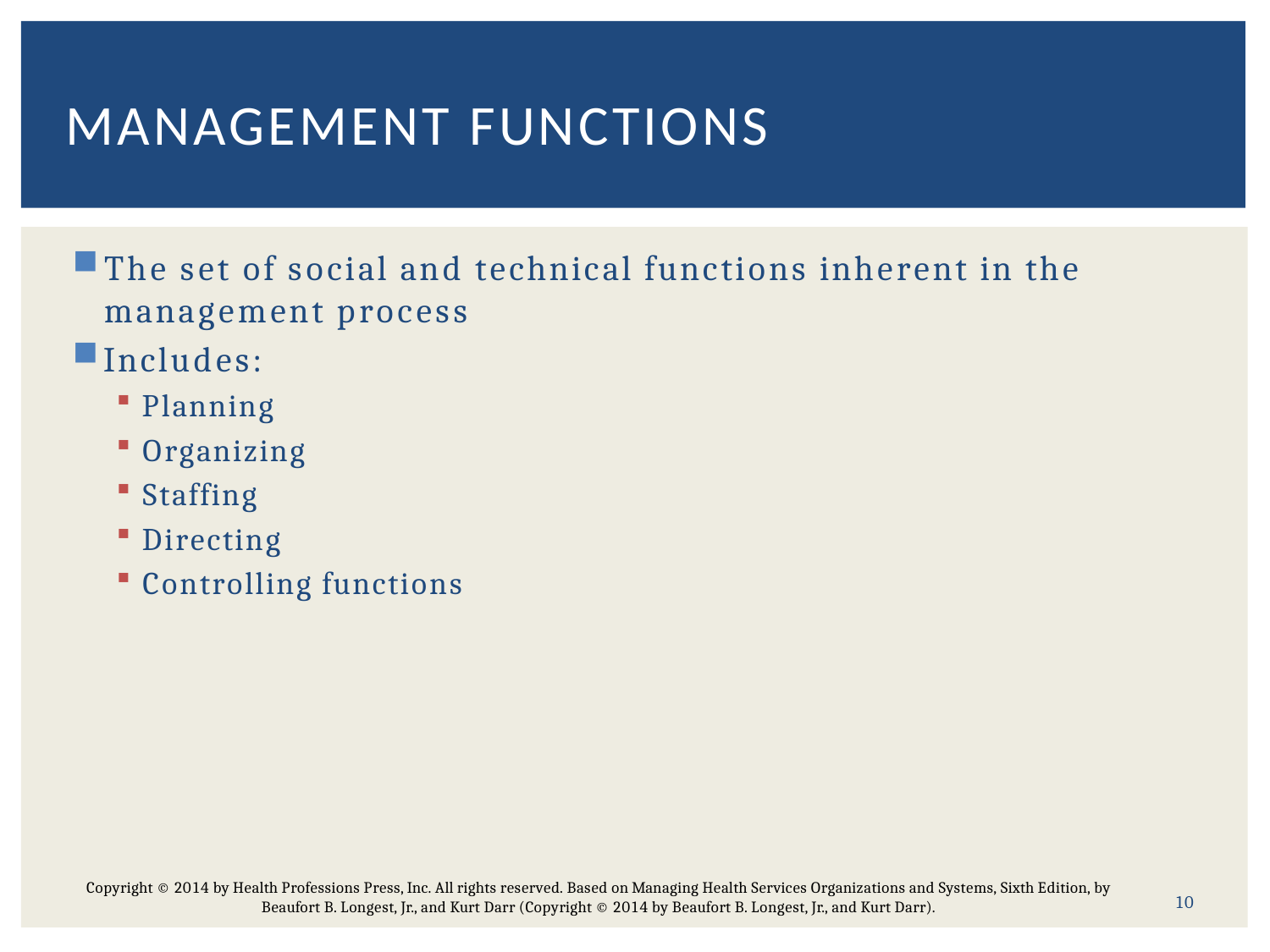

# Management Functions
The set of social and technical functions inherent in the management process
Includes:
Planning
Organizing
Staffing
Directing
Controlling functions

10